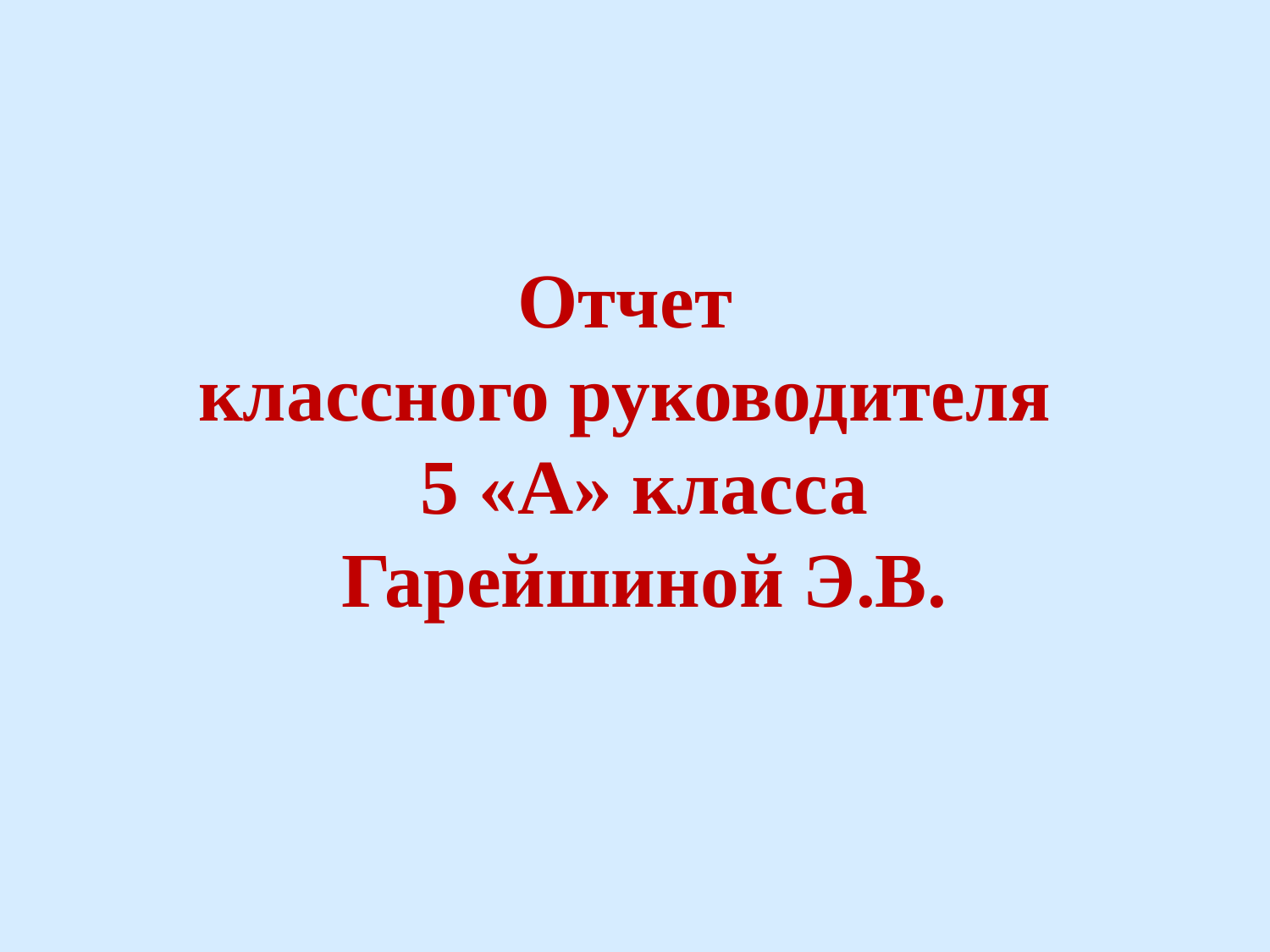

# Отчет классного руководителя 5 «А» класса Гарейшиной Э.В.